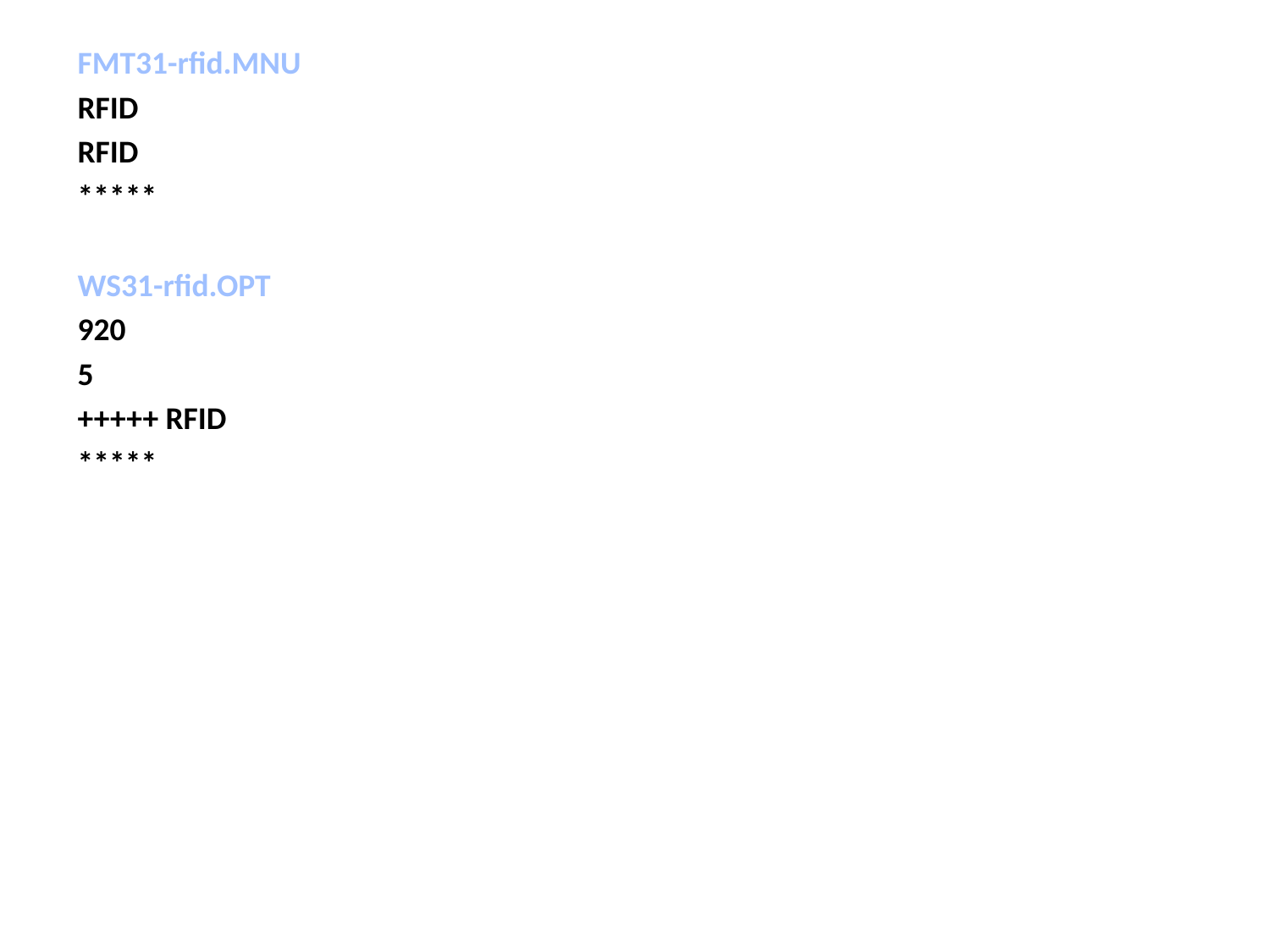

FMT31-rfid.MNU
RFID
RFID
*****

WS31-rfid.OPT
920
5
+++++ RFID
*****